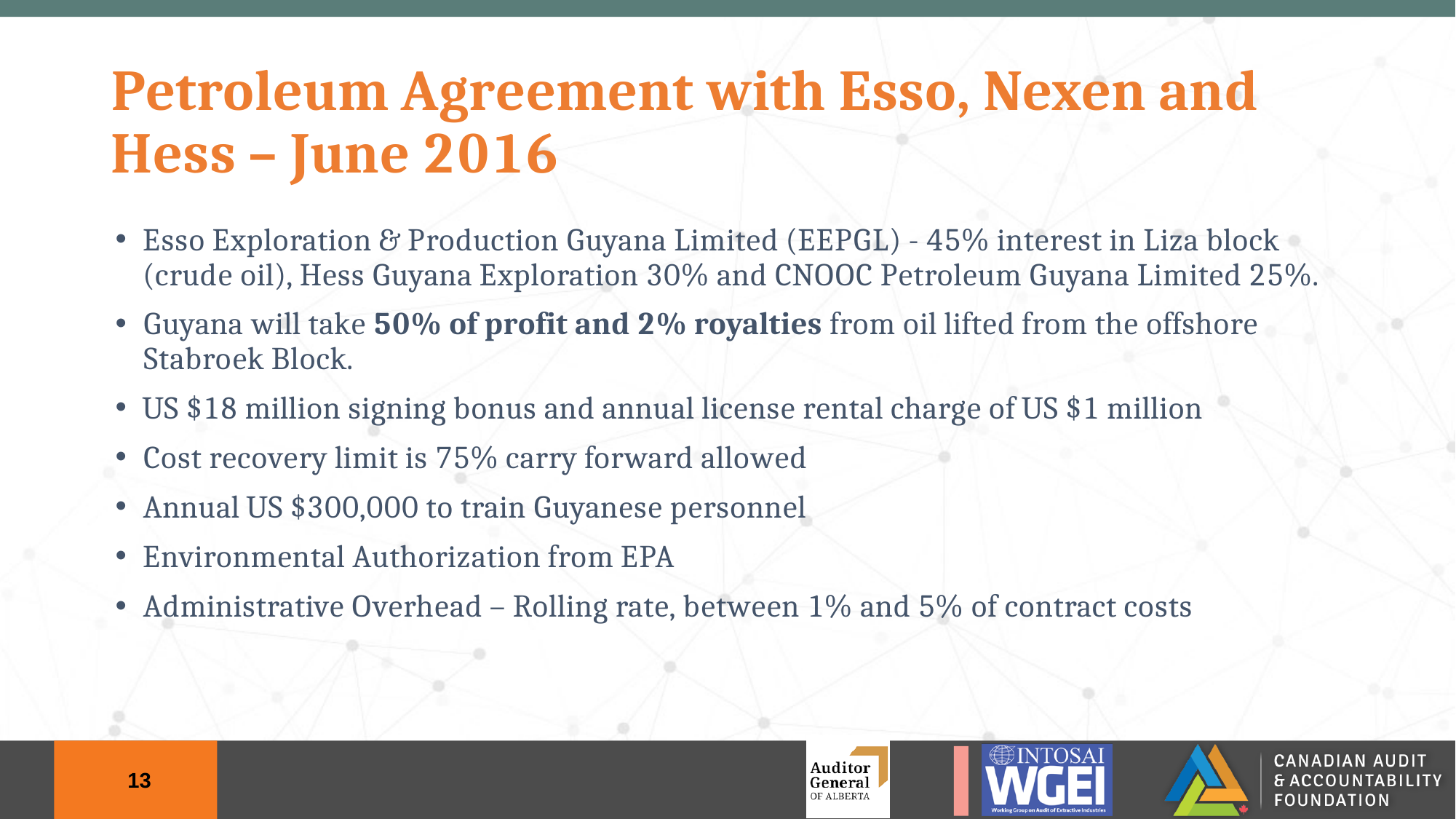

# Petroleum Agreement with Esso, Nexen and Hess – June 2016
Esso Exploration & Production Guyana Limited (EEPGL) - 45% interest in Liza block (crude oil), Hess Guyana Exploration 30% and CNOOC Petroleum Guyana Limited 25%.
Guyana will take 50% of profit and 2% royalties from oil lifted from the offshore Stabroek Block.
US $18 million signing bonus and annual license rental charge of US $1 million
Cost recovery limit is 75% carry forward allowed
Annual US $300,000 to train Guyanese personnel
Environmental Authorization from EPA
Administrative Overhead – Rolling rate, between 1% and 5% of contract costs